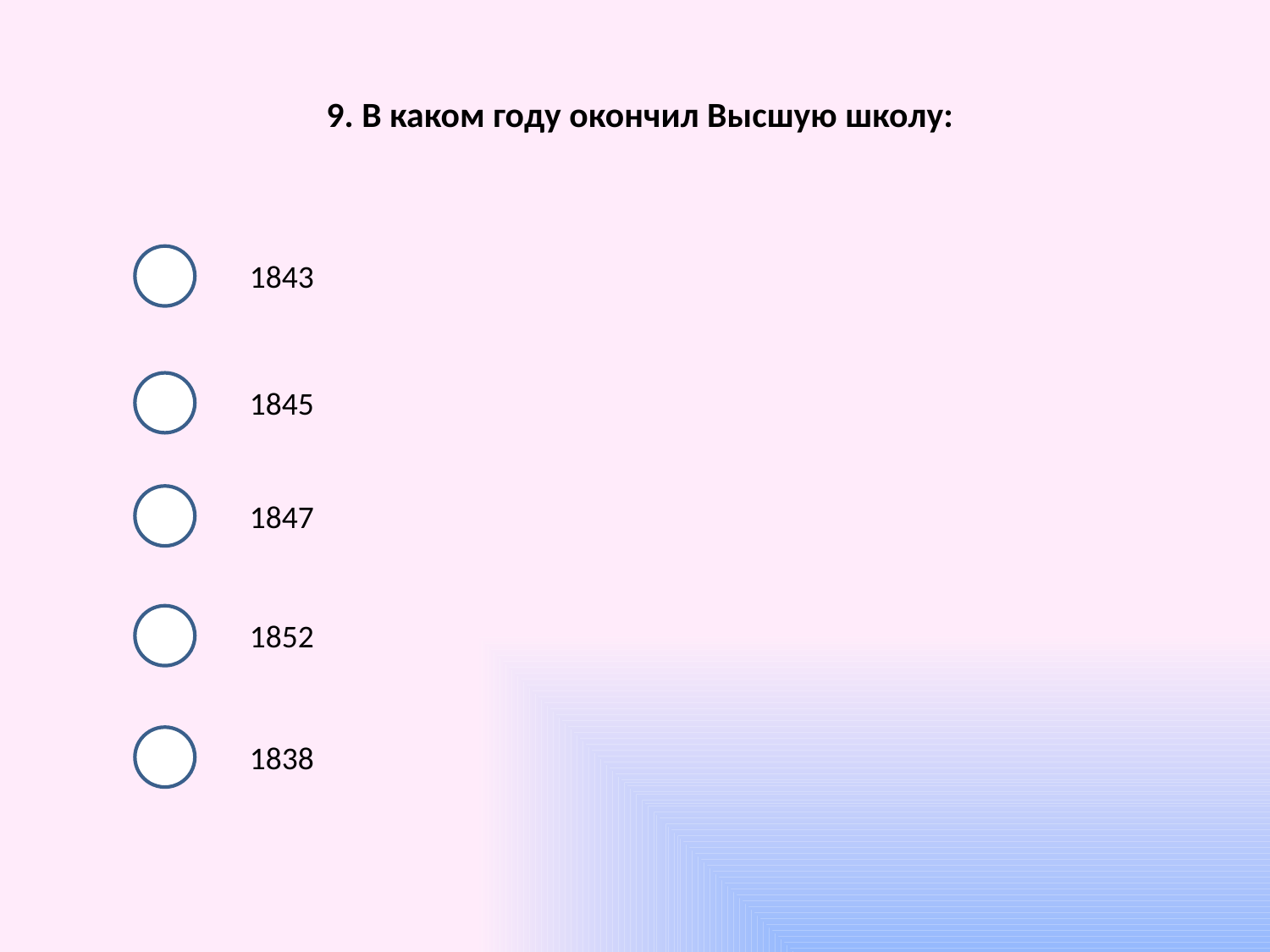

9. В каком году окончил Высшую школу:

1843

1845

1847

1852

1838